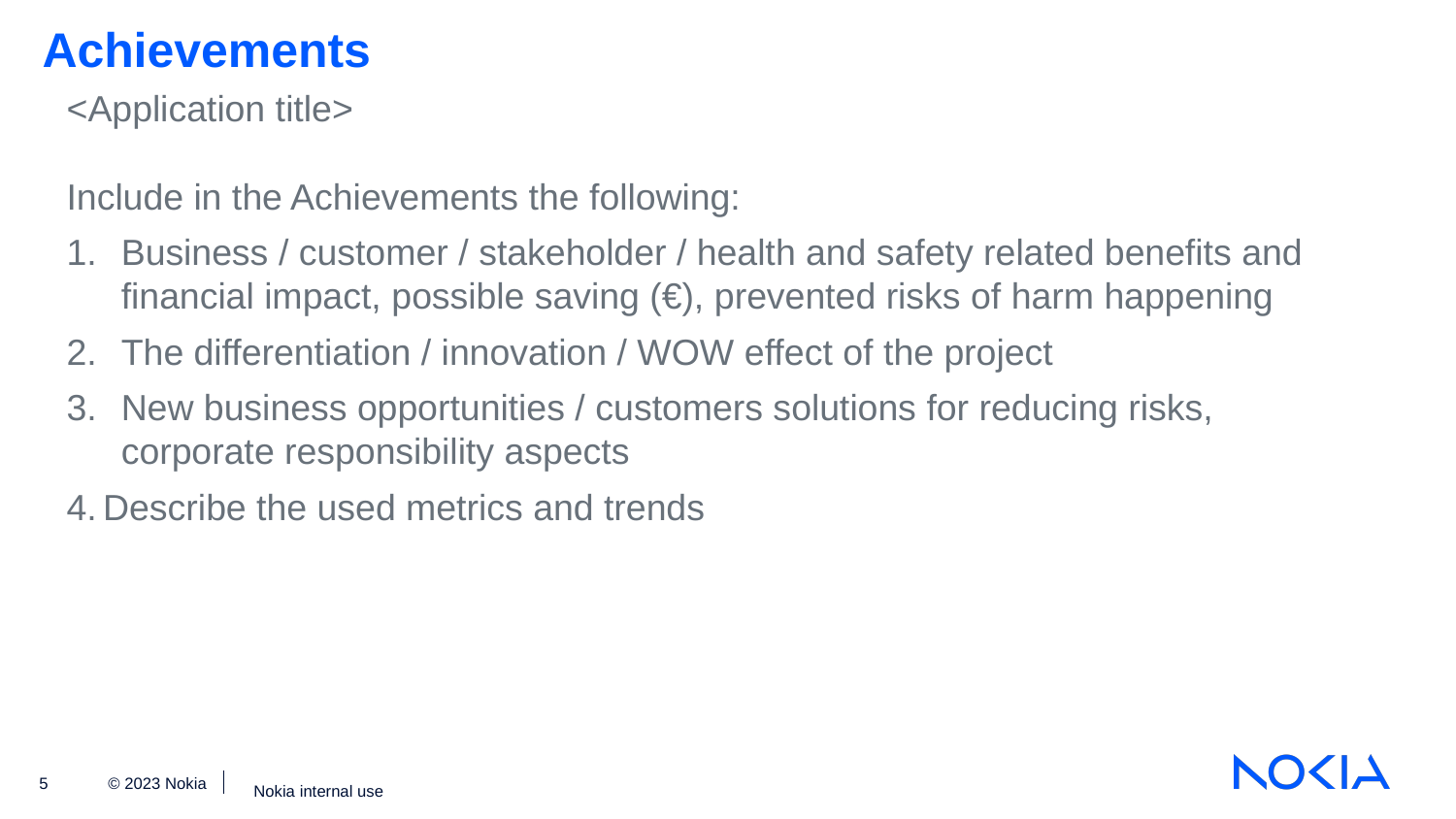

Achievements
<Application title>
Include in the Achievements the following:
Business / customer / stakeholder / health and safety related benefits and financial impact, possible saving (€), prevented risks of harm happening
The differentiation / innovation / WOW effect of the project
New business opportunities / customers solutions for reducing risks, corporate responsibility aspects
Describe the used metrics and trends
Nokia internal use